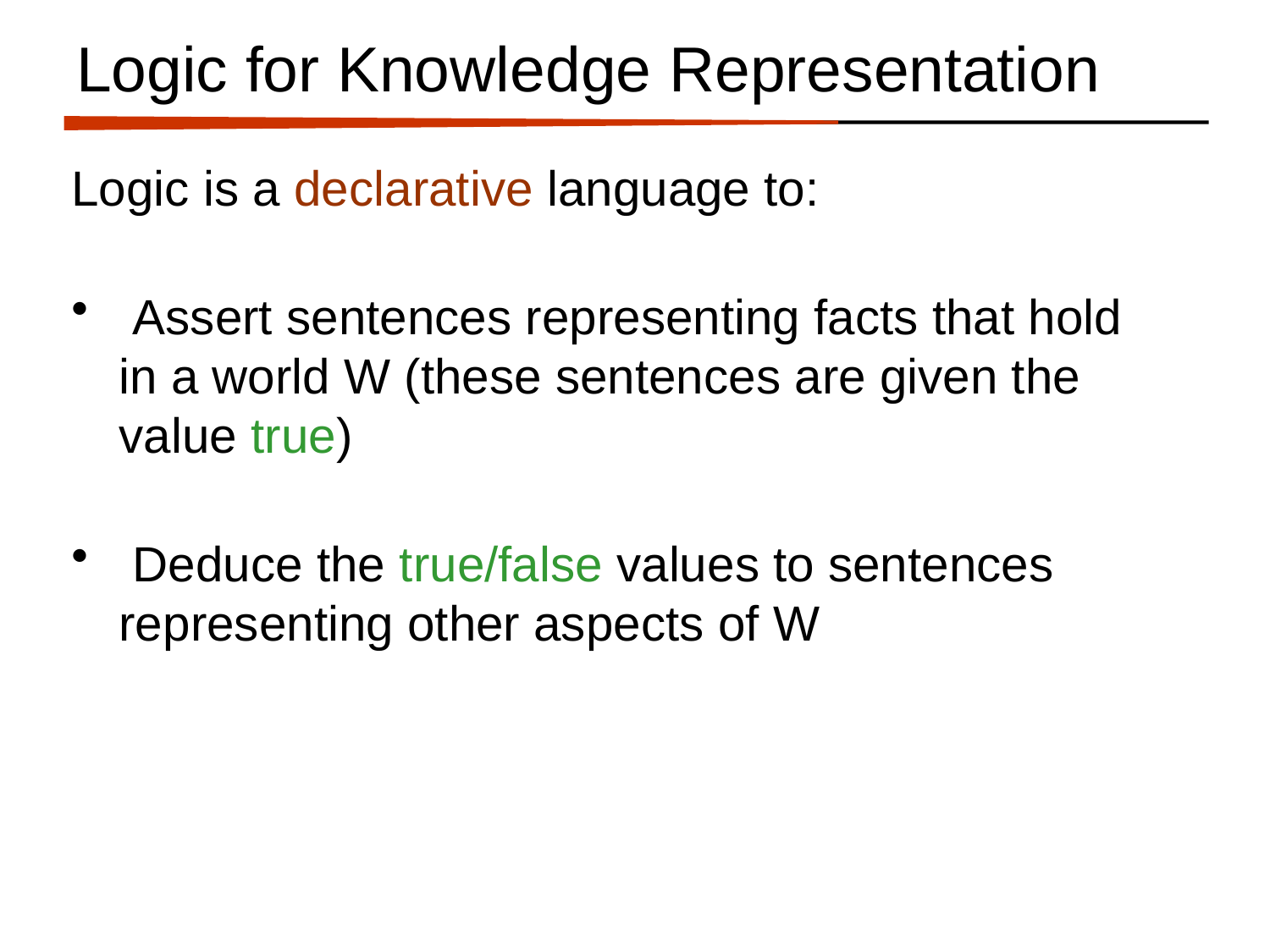

# Logic for Knowledge Representation
Logic is a declarative language to:
 Assert sentences representing facts that hold in a world W (these sentences are given the value true)
 Deduce the true/false values to sentences representing other aspects of W